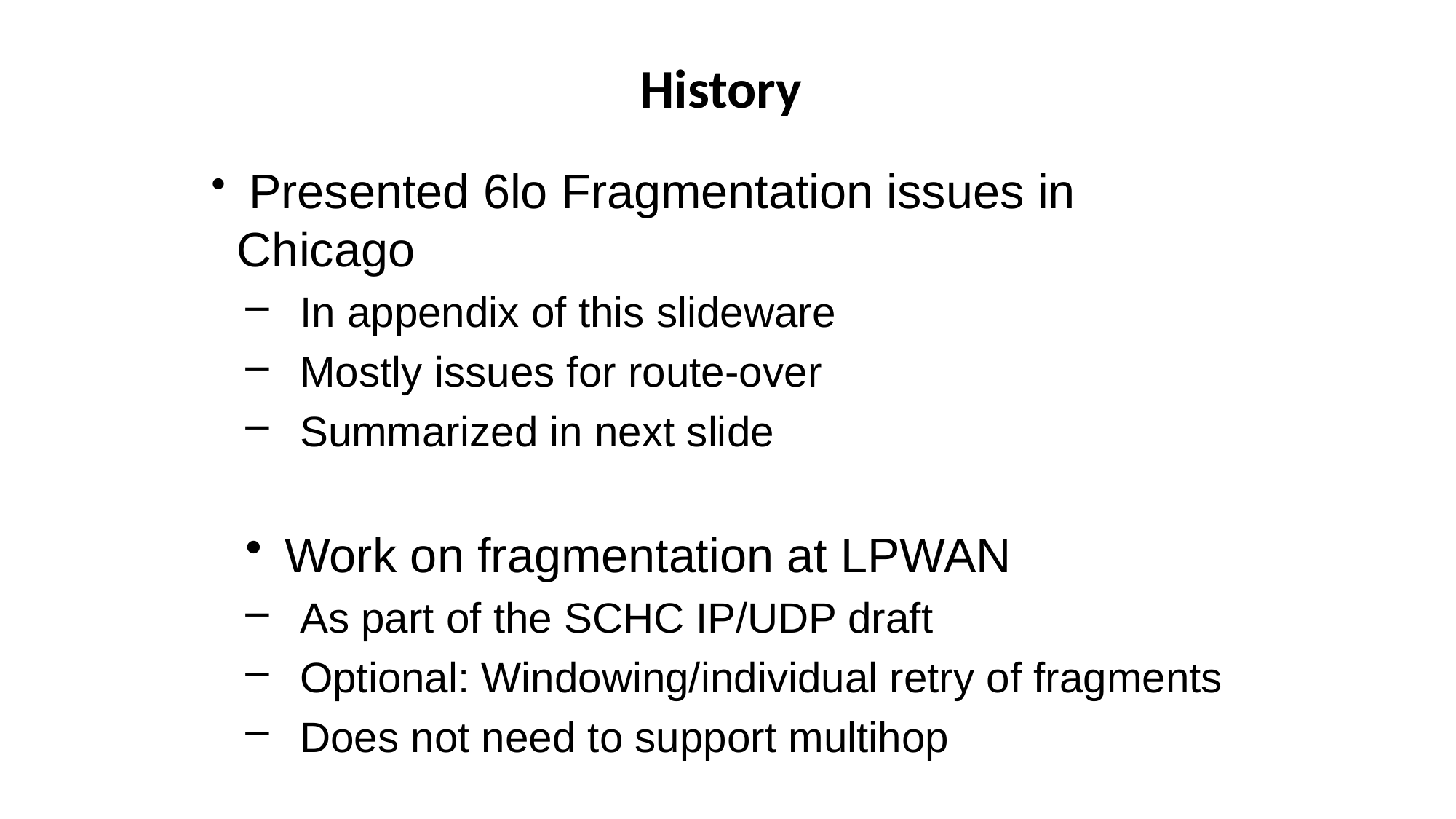

History
 Presented 6lo Fragmentation issues in Chicago
In appendix of this slideware
Mostly issues for route-over
Summarized in next slide

 Work on fragmentation at LPWAN
As part of the SCHC IP/UDP draft
Optional: Windowing/individual retry of fragments
Does not need to support multihop